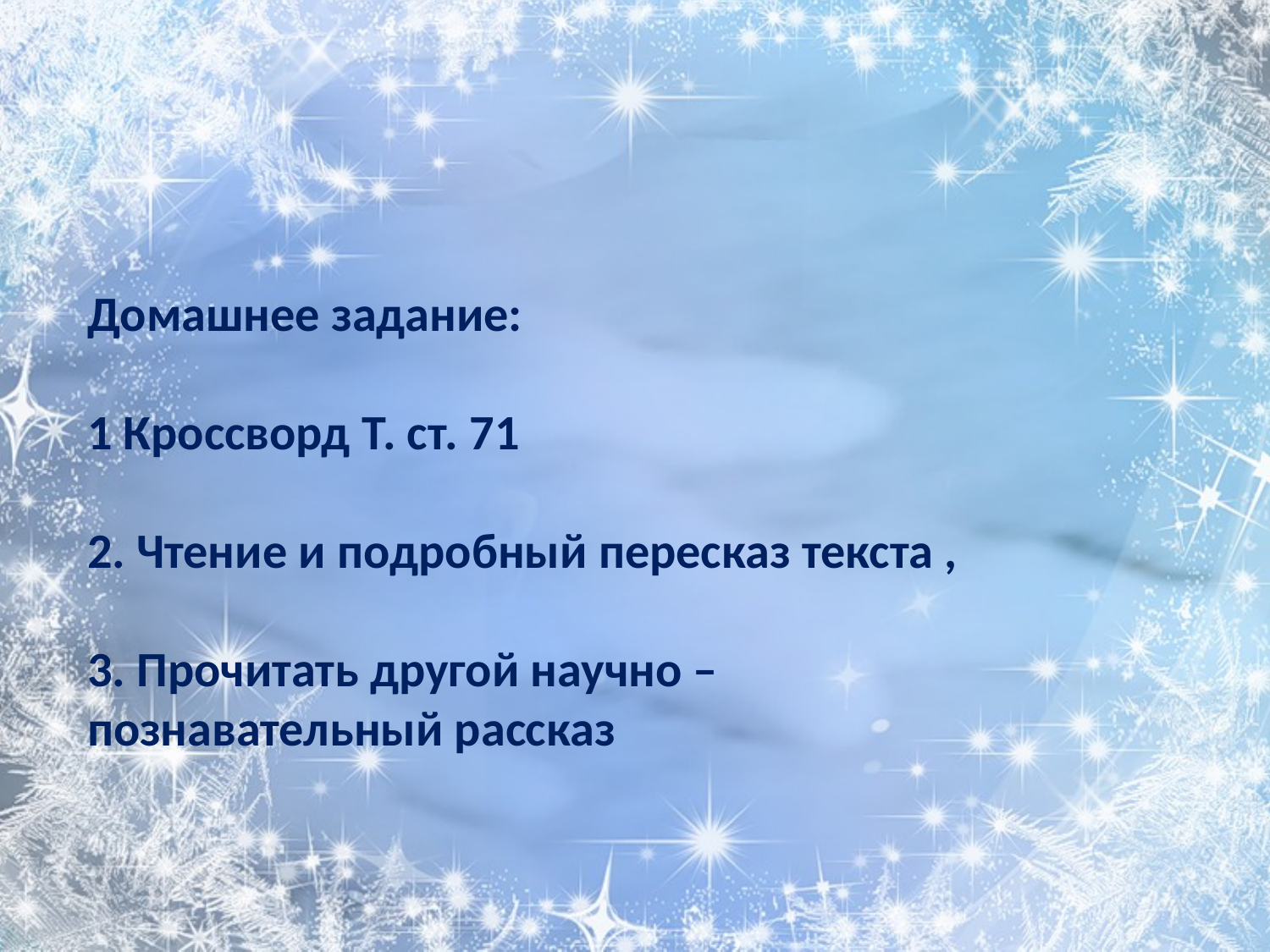

Домашнее задание:

1 Кроссворд Т. ст. 71

2. Чтение и подробный пересказ текста ,

3. Прочитать другой научно –
познавательный рассказ